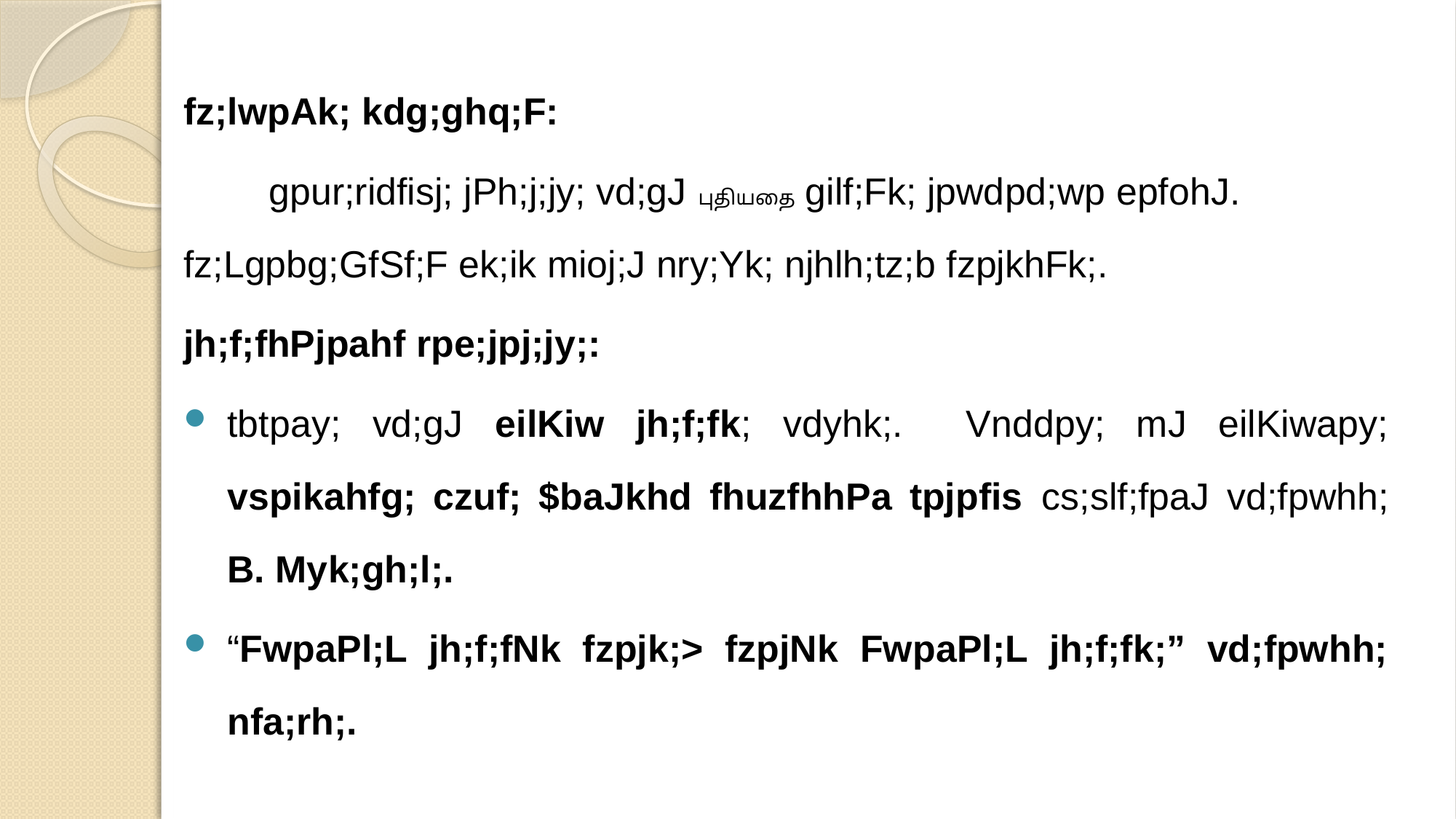

fz;lwpAk; kdg;ghq;F:
	gpur;ridfisj; jPh;j;jy; vd;gJ புதியதை gilf;Fk; jpwdpd;wp epfohJ.  fz;Lgpbg;GfSf;F ek;ik mioj;J nry;Yk; njhlh;tz;b fzpjkhFk;.
jh;f;fhPjpahf rpe;jpj;jy;:
tbtpay; vd;gJ eilKiw jh;f;fk; vdyhk;.  Vnddpy; mJ eilKiwapy; vspikahfg; czuf; $baJkhd fhuzfhhPa tpjpfis cs;slf;fpaJ vd;fpwhh; B. Myk;gh;l;.
“FwpaPl;L jh;f;fNk fzpjk;> fzpjNk FwpaPl;L jh;f;fk;” vd;fpwhh; nfa;rh;.